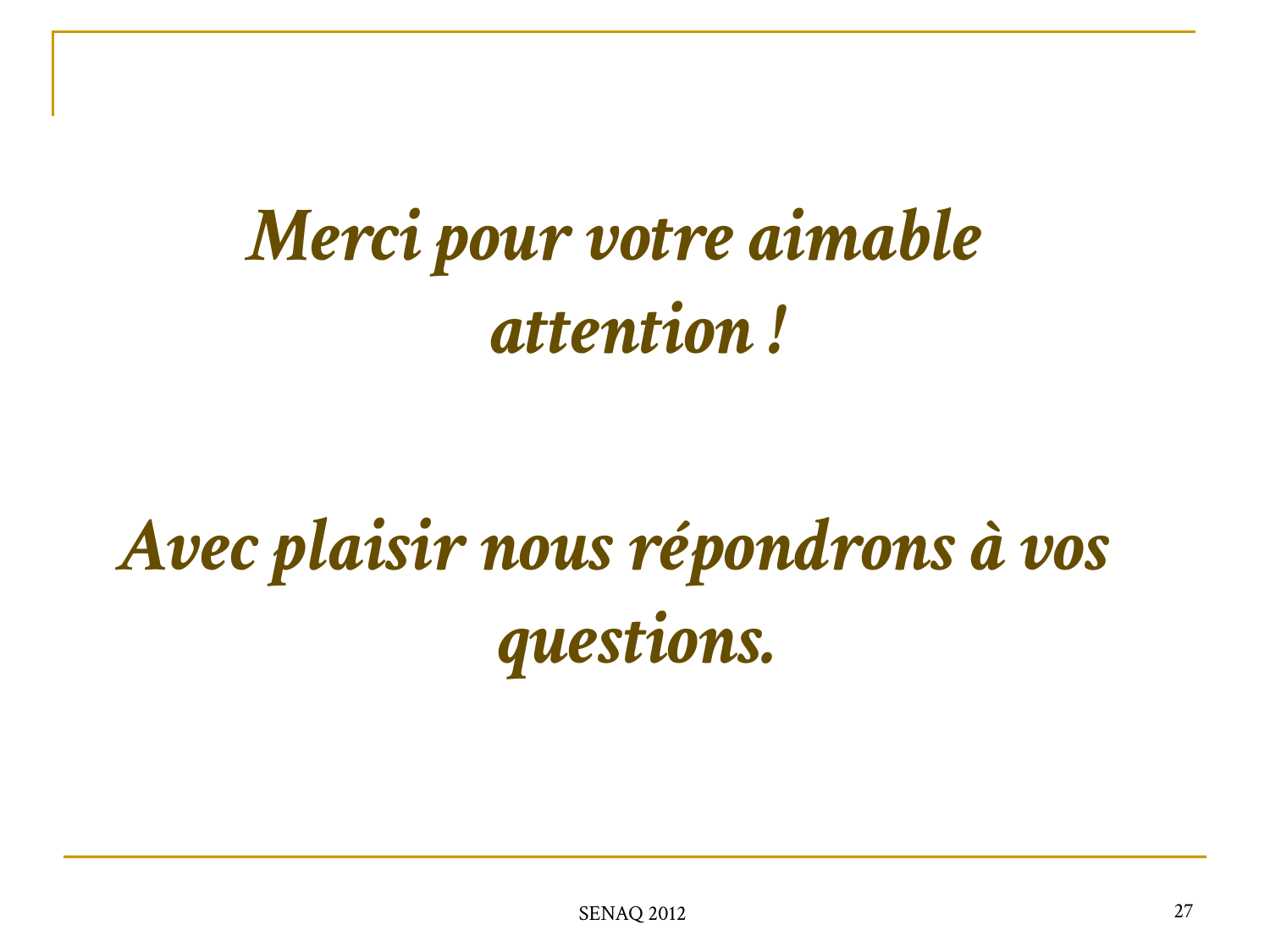

Merci pour votre aimable attention !

Avec plaisir nous répondrons à vos questions.
27
SENAQ 2012